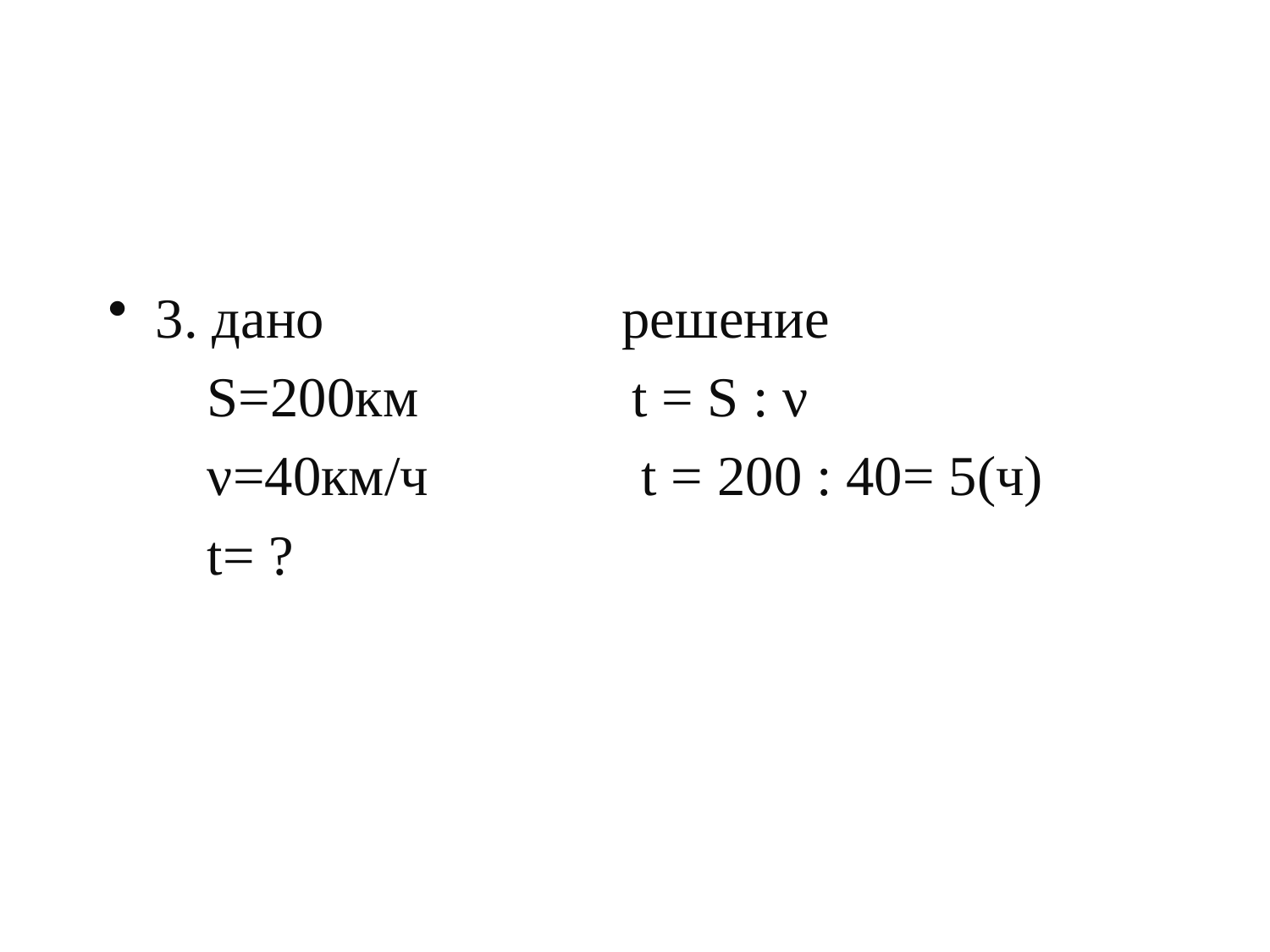

#
3. дано                     решение
       S=200км               t = S : ν
       ν=40км/ч               t = 200 : 40= 5(ч)
       t= ?